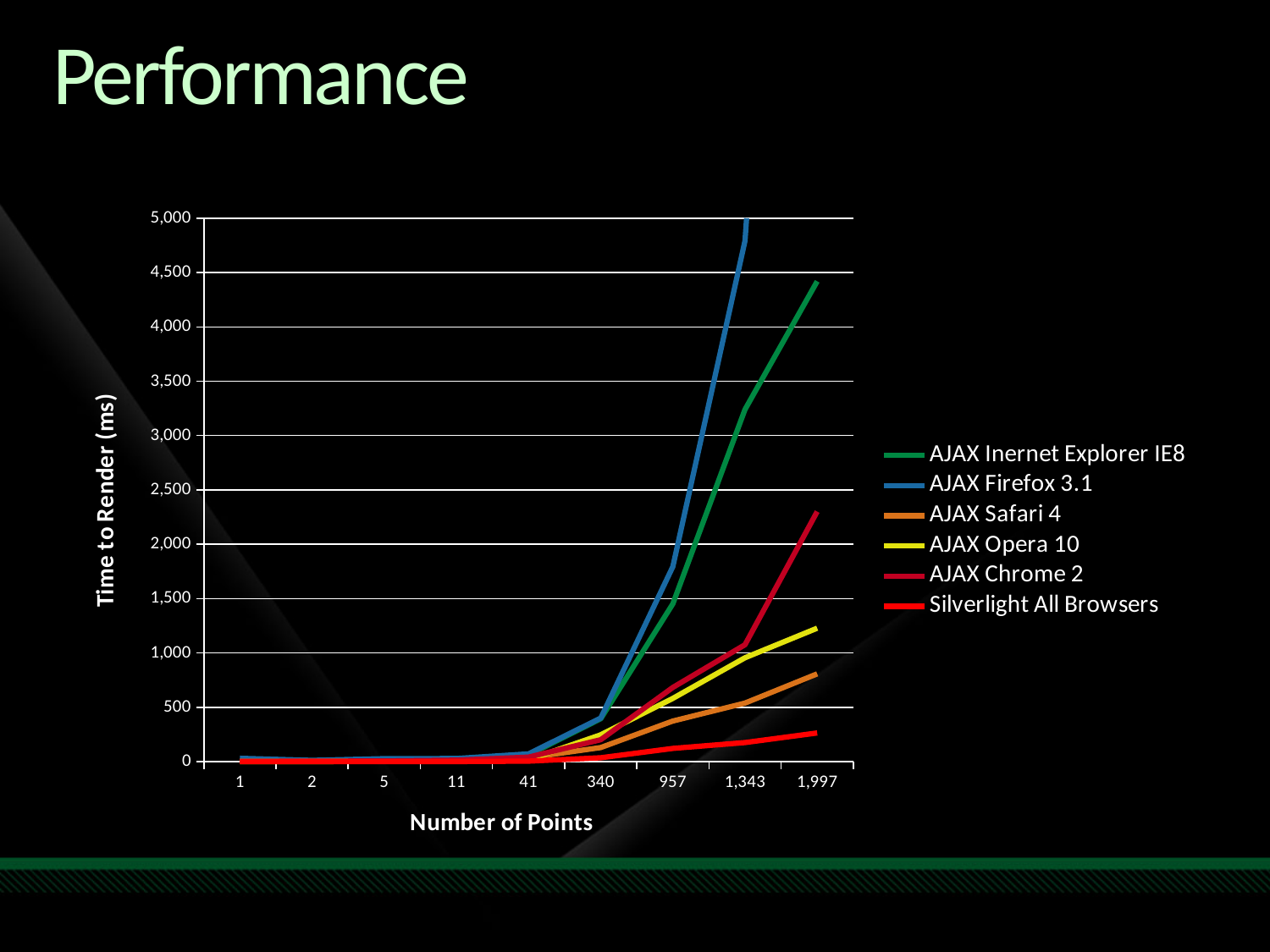

# Performance

### Chart

| Category | AJAX Inernet Explorer IE8 | AJAX Firefox 3.1 | AJAX Safari 4 | AJAX Opera 10 | AJAX Chrome 2 | Silverlight All Browsers |
|---|---|---|---|---|---|---|
| 1 | 5.0 | 31.0 | 2.0 | 1.0 | 2.0 | 0.0 |
| 2 | 8.0 | 12.0 | 4.0 | 1.0 | 5.0 | 0.0 |
| 5 | 12.0 | 28.0 | 5.0 | 3.0 | 6.0 | 1.0 |
| 11 | 23.0 | 29.0 | 9.0 | 5.0 | 14.0 | 1.0 |
| 41 | 62.0 | 72.0 | 36.0 | 18.0 | 42.0 | 5.0 |
| 340 | 395.0 | 401.0 | 130.0 | 247.0 | 202.0 | 36.0 |
| 957 | 1452.0 | 1794.0 | 374.0 | 582.0 | 683.0 | 122.0 |
| 1343 | 3240.0 | 4791.0 | 539.0 | 956.0 | 1076.0 | 176.0 |
| 1997 | 4419.0 | 14253.0 | 808.0 | 1228.0 | 2301.0 | 264.0 |